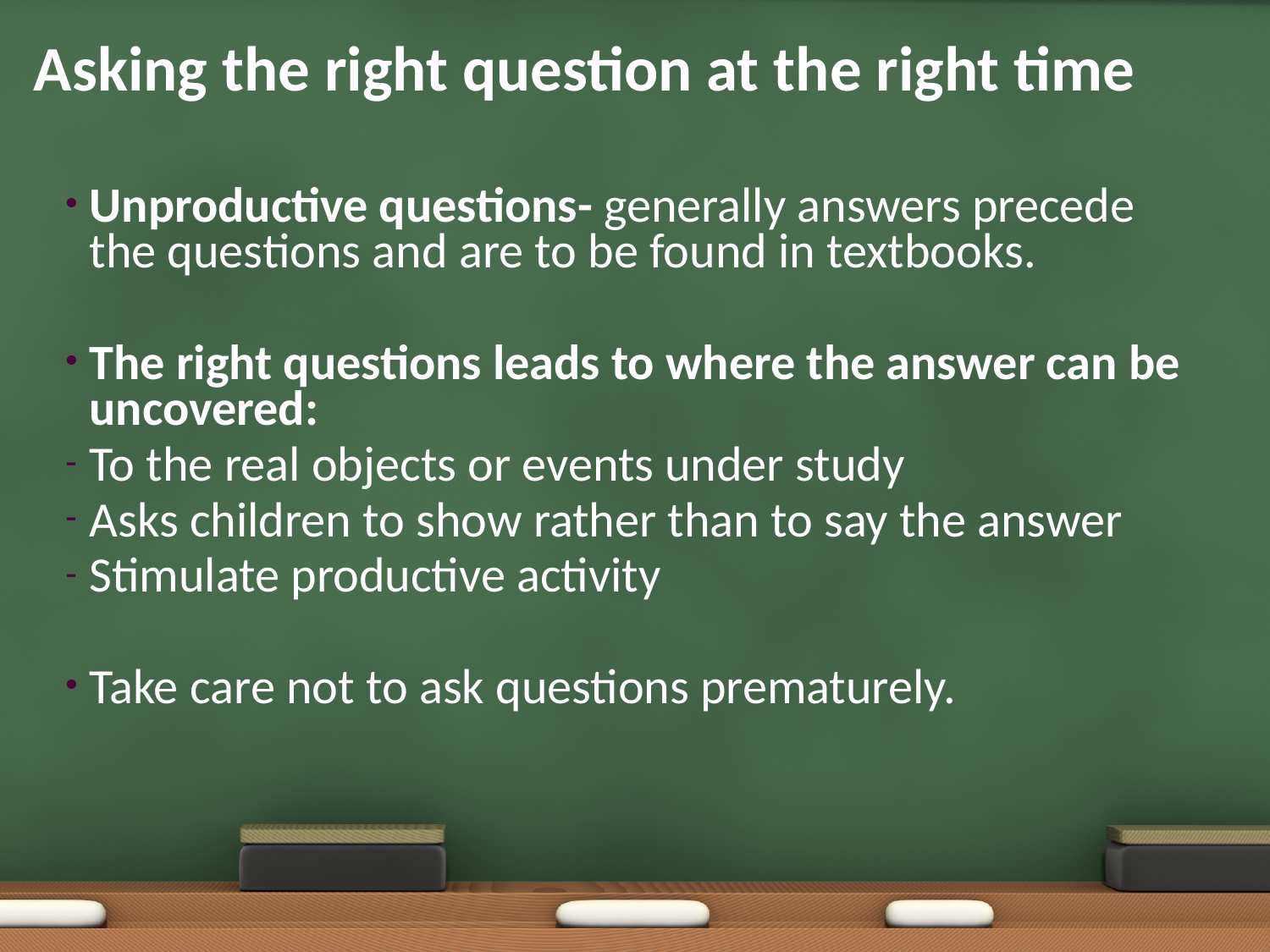

# Asking the right question at the right time
Unproductive questions- generally answers precede the questions and are to be found in textbooks.

The right questions leads to where the answer can be uncovered:
To the real objects or events under study
Asks children to show rather than to say the answer
Stimulate productive activity

Take care not to ask questions prematurely.